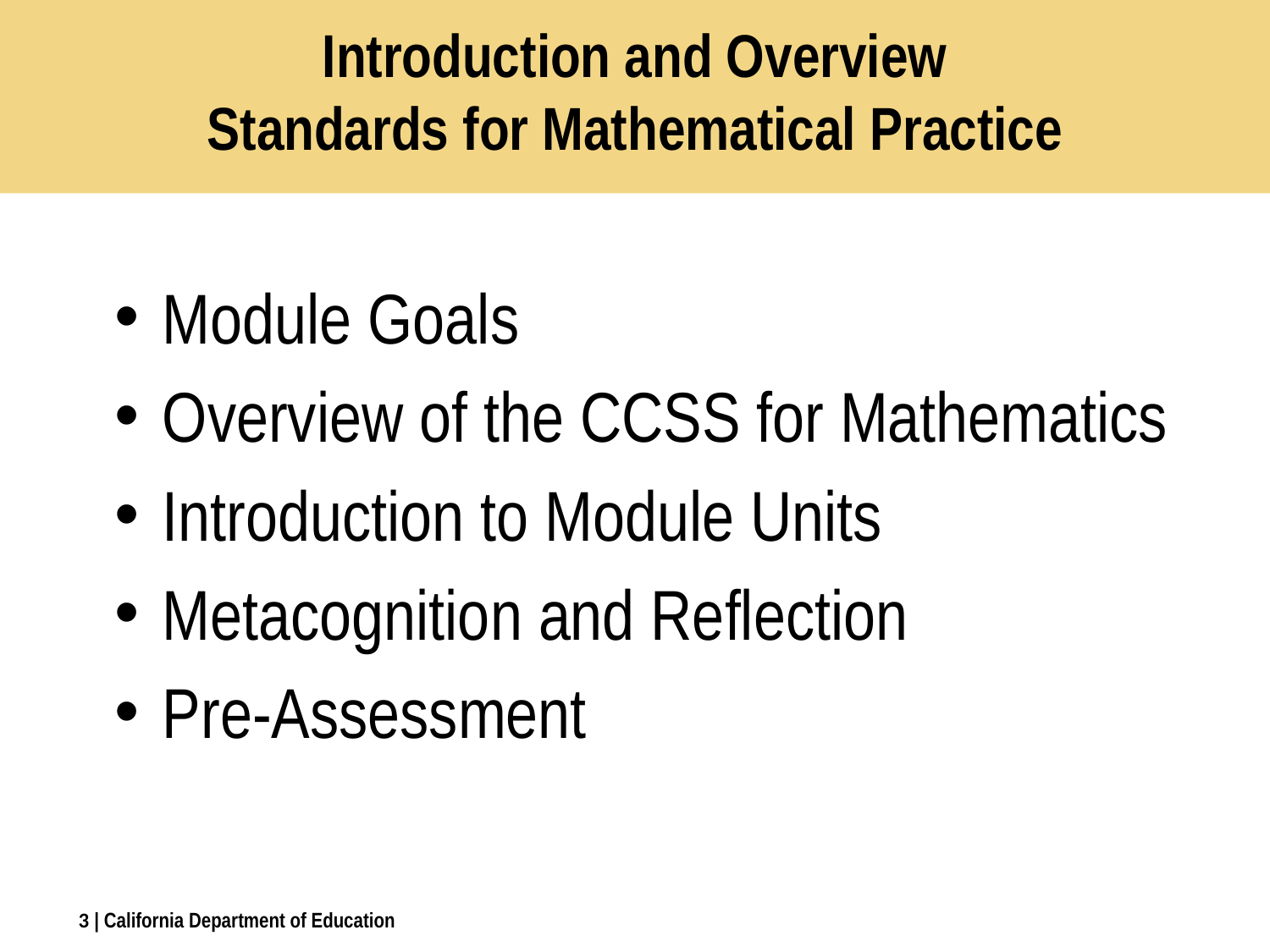

# Introduction and Overview Standards for Mathematical Practice
Module Goals
Overview of the CCSS for Mathematics
Introduction to Module Units
Metacognition and Reflection
Pre-Assessment

3
| California Department of Education